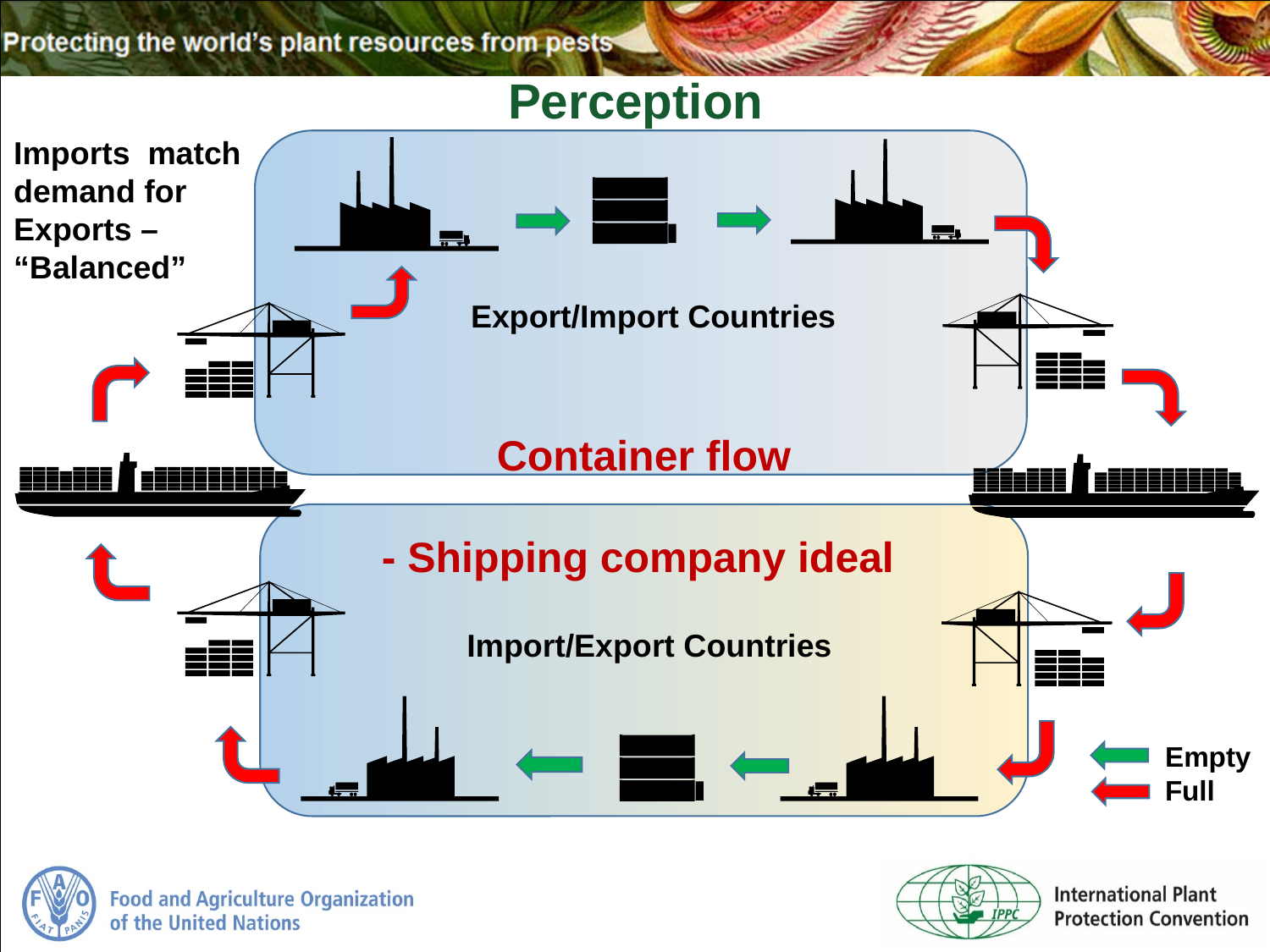

Perception
Imports  match demand for Exports – “Balanced”

Export/Import Countries

Container flow

- Shipping company ideal

Import/Export Countries

Empty
Full